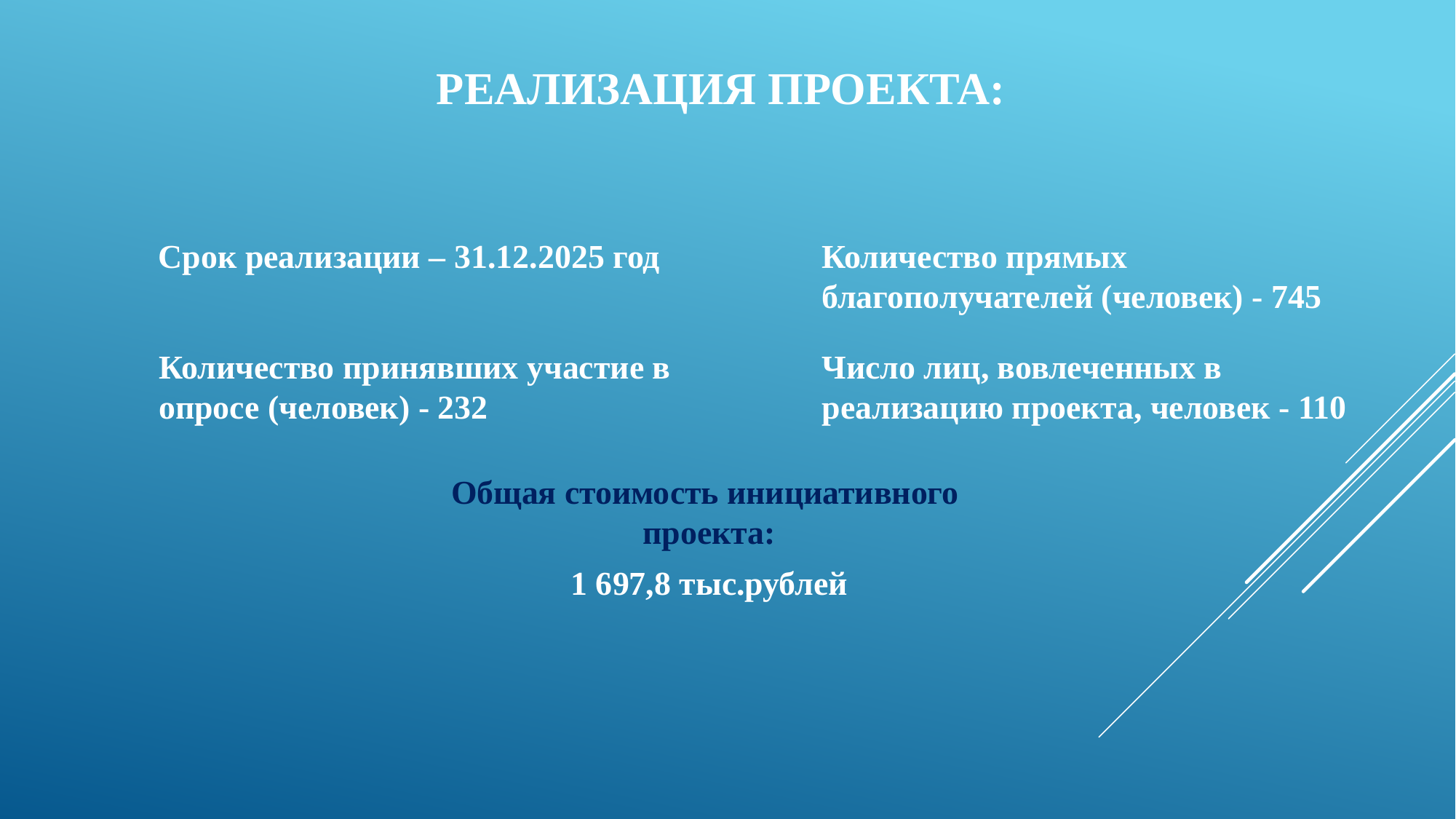

РЕАЛИЗАЦИЯ ПРОЕКТА:
Срок реализации – 31.12.2025 год
Количество прямых
благополучателей (человек) - 745
Количество принявших участие в опросе (человек) - 232
Число лиц, вовлеченных в реализацию проекта, человек - 110
Общая стоимость инициативного
проекта:

1 697,8 тыс.рублей